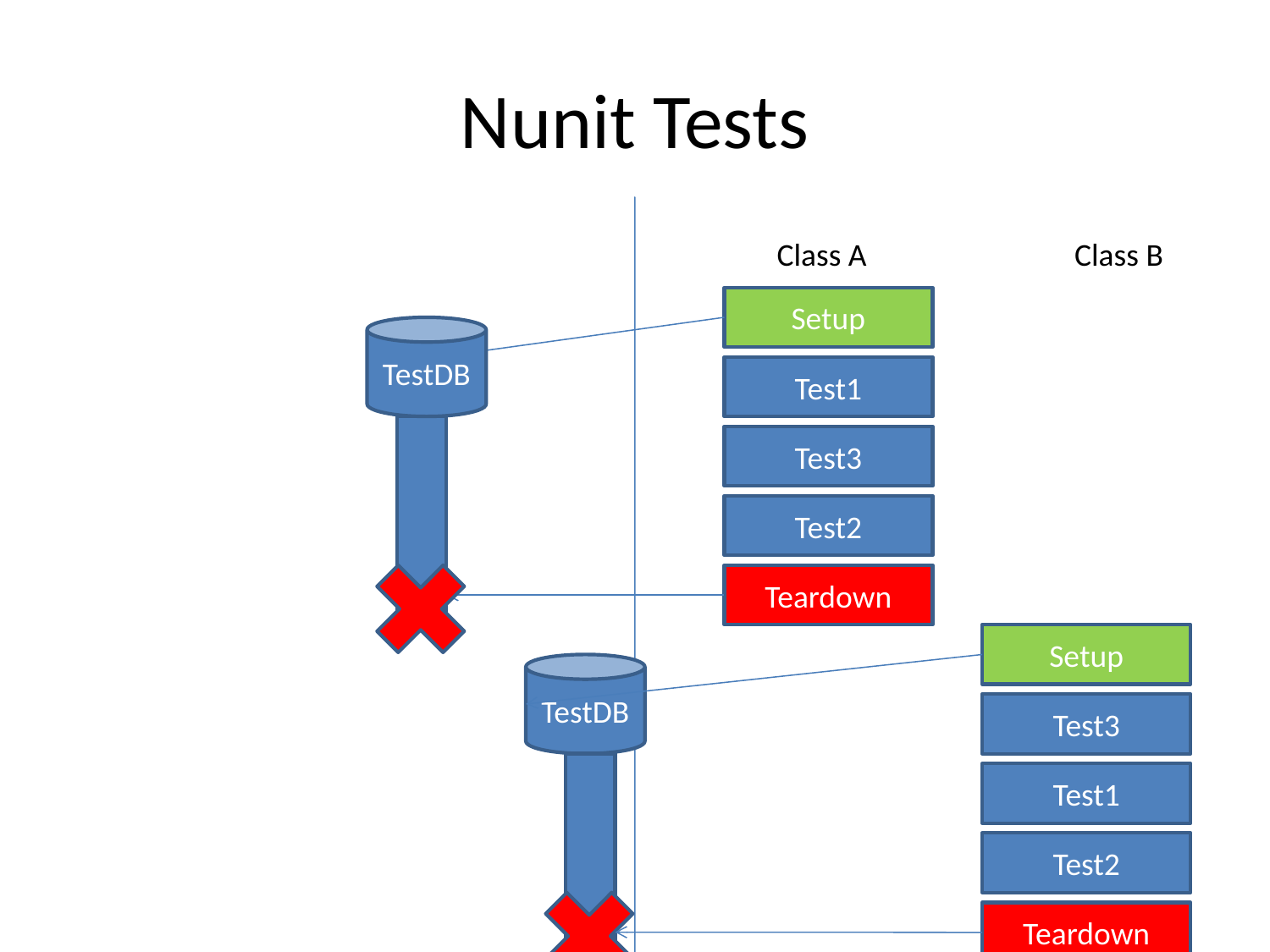

# Nunit Tests
Class A
Class B
Setup
TestDB
Test1

Test3
Test2

Teardown
Setup
TestDB
Test3

Test1
Test2

Teardown